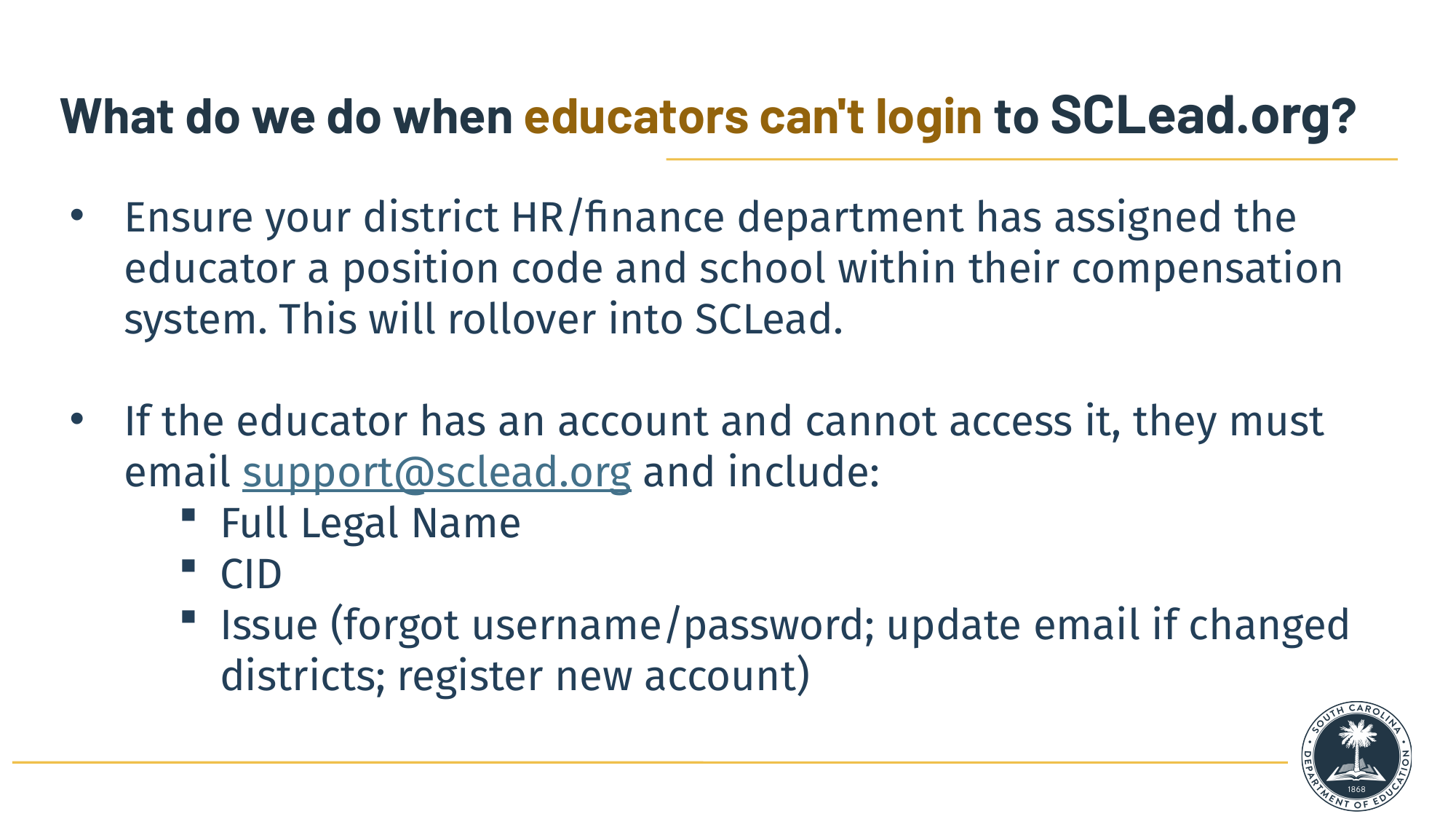

What do we do when educators can't login to SCLead.org?

Ensure your district HR/finance department has assigned the educator a position code and school within their compensation system. This will rollover into SCLead.

If the educator has an account and cannot access it, they must email support@sclead.org and include:
Full Legal Name
CID
Issue (forgot username/password; update email if changed districts; register new account)